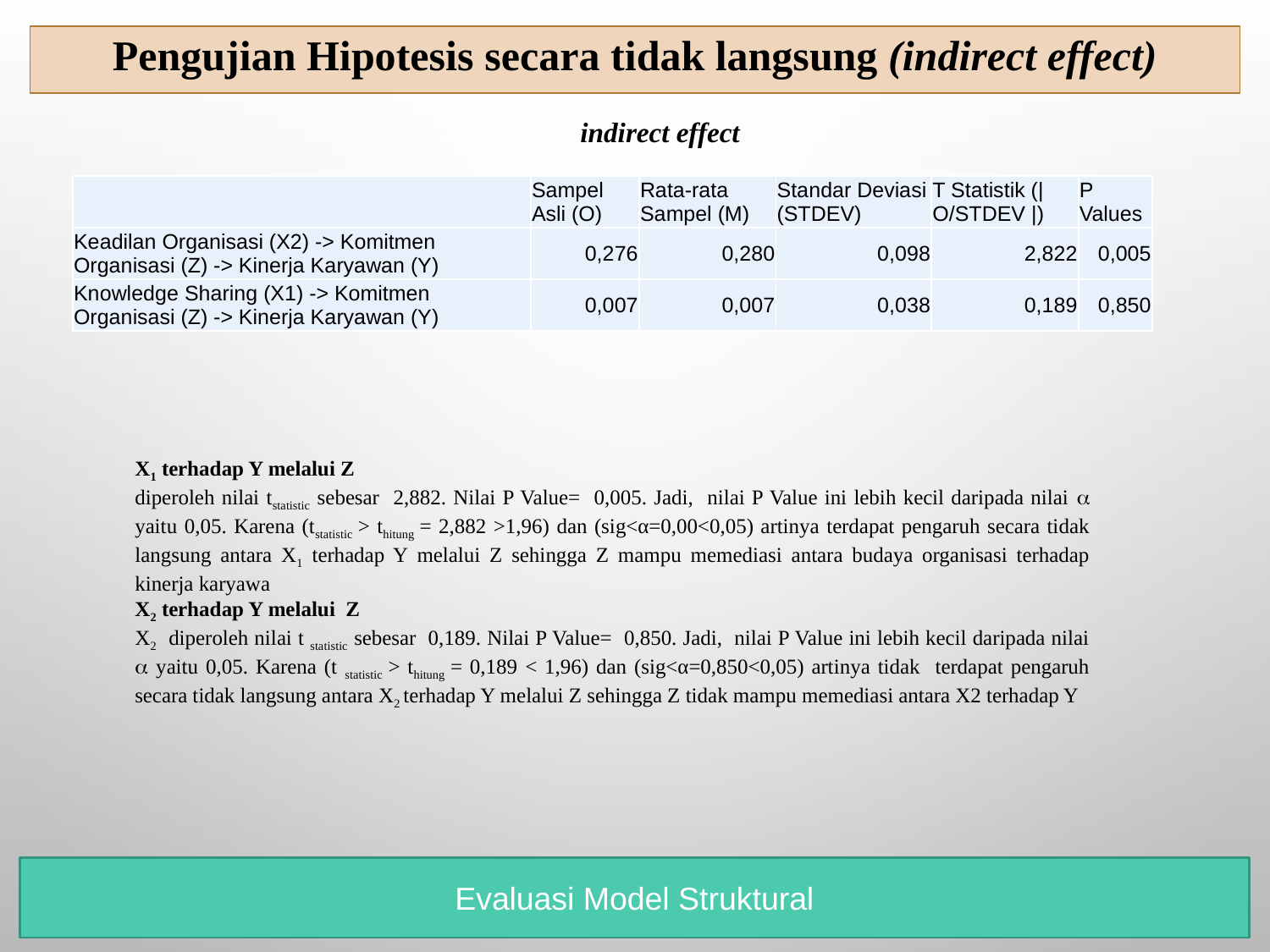

Pengujian Hipotesis secara tidak langsung (indirect effect)

indirect effect
|  | Sampel Asli (O) | Rata-rata Sampel (M) | Standar Deviasi (STDEV) | T Statistik (| O/STDEV |) | P Values |
| --- | --- | --- | --- | --- | --- |
| Keadilan Organisasi (X2) -> Komitmen Organisasi (Z) -> Kinerja Karyawan (Y) | 0,276 | 0,280 | 0,098 | 2,822 | 0,005 |
| Knowledge Sharing (X1) -> Komitmen Organisasi (Z) -> Kinerja Karyawan (Y) | 0,007 | 0,007 | 0,038 | 0,189 | 0,850 |
X1 terhadap Y melalui Z
diperoleh nilai tstatistic sebesar  2,882. Nilai P Value=  0,005. Jadi,  nilai P Value ini lebih kecil daripada nilai α yaitu 0,05. Karena (tstatistic > thitung = 2,882 >1,96) dan (sig<α=0,00<0,05) artinya terdapat pengaruh secara tidak langsung antara X1 terhadap Y melalui Z sehingga Z mampu memediasi antara budaya organisasi terhadap kinerja karyawa
X2 terhadap Y melalui  Z
X2  diperoleh nilai t statistic sebesar  0,189. Nilai P Value=  0,850. Jadi,  nilai P Value ini lebih kecil daripada nilai α yaitu 0,05. Karena (t statistic > thitung = 0,189 < 1,96) dan (sig<α=0,850<0,05) artinya tidak  terdapat pengaruh secara tidak langsung antara X2 terhadap Y melalui Z sehingga Z tidak mampu memediasi antara X2 terhadap Y

Evaluasi Model Struktural